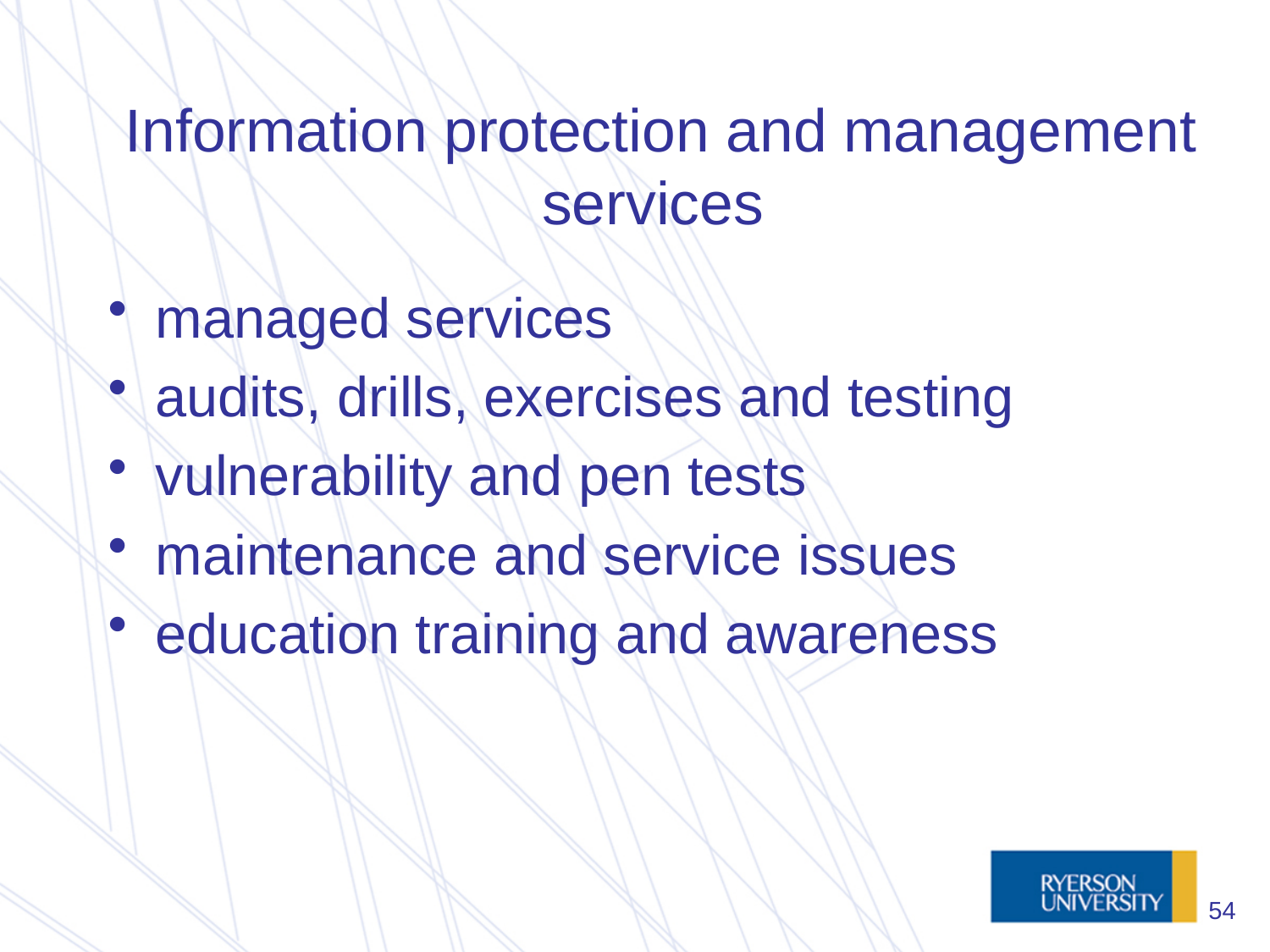

# Information protection and management services
managed services
audits, drills, exercises and testing
vulnerability and pen tests
maintenance and service issues
education training and awareness

54